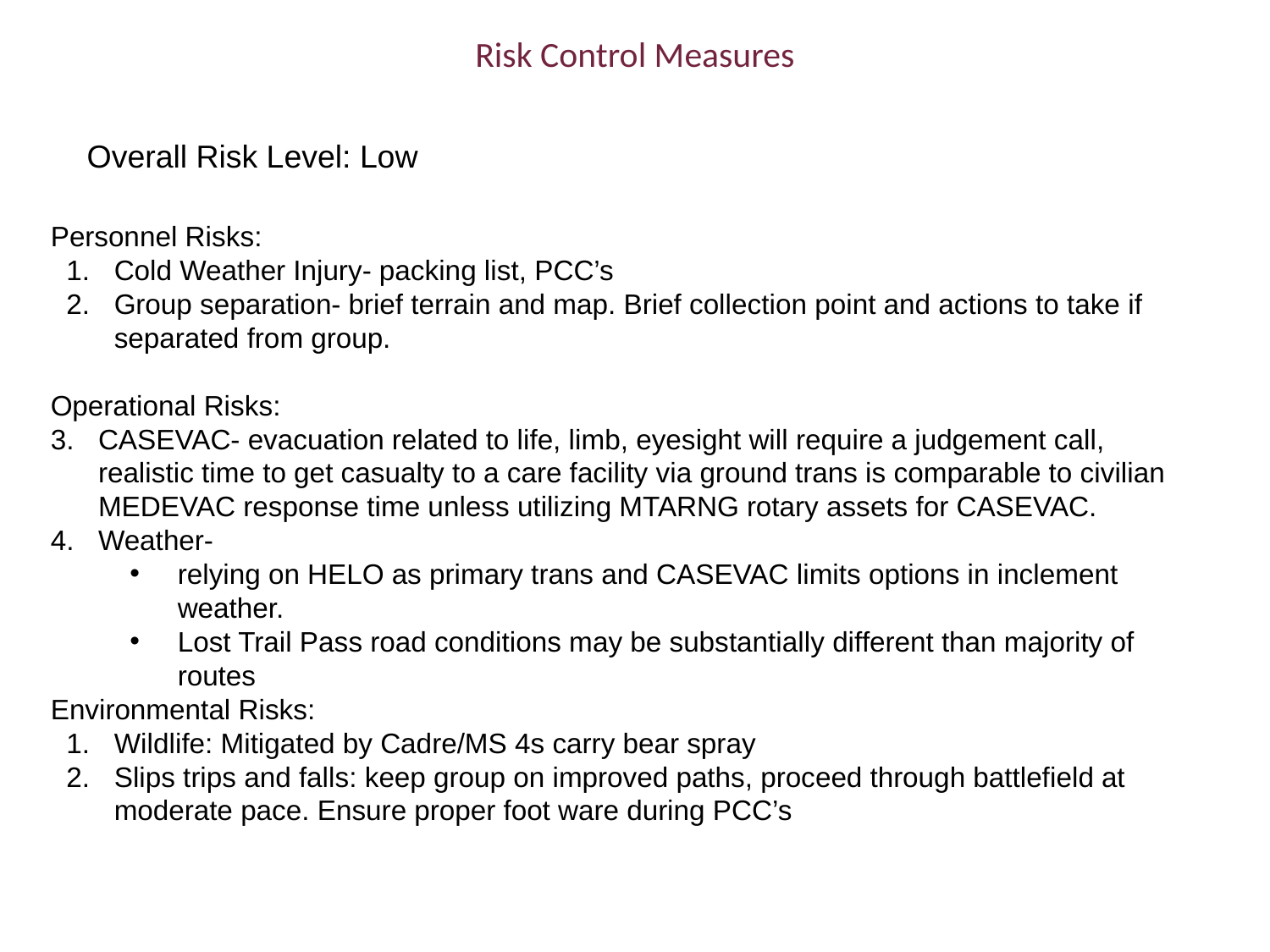

# Risk Control Measures
Overall Risk Level: Low
Personnel Risks:
Cold Weather Injury- packing list, PCC’s
Group separation- brief terrain and map. Brief collection point and actions to take if separated from group.

Operational Risks:
CASEVAC- evacuation related to life, limb, eyesight will require a judgement call, realistic time to get casualty to a care facility via ground trans is comparable to civilian MEDEVAC response time unless utilizing MTARNG rotary assets for CASEVAC.
Weather-
relying on HELO as primary trans and CASEVAC limits options in inclement weather.
Lost Trail Pass road conditions may be substantially different than majority of routes
Environmental Risks:
Wildlife: Mitigated by Cadre/MS 4s carry bear spray
Slips trips and falls: keep group on improved paths, proceed through battlefield at moderate pace. Ensure proper foot ware during PCC’s